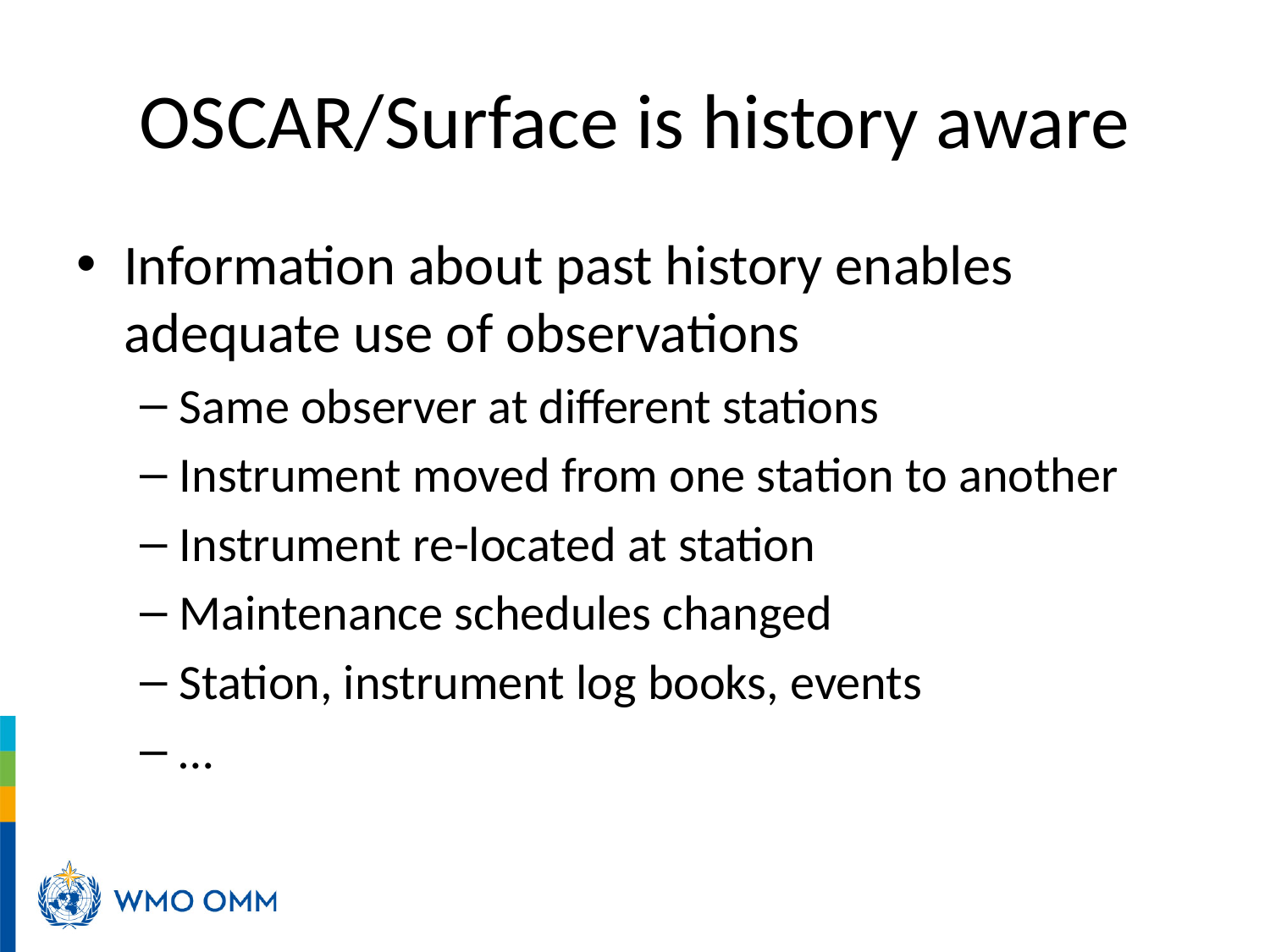

# OSCAR/Surface is history aware
Information about past history enables adequate use of observations
Same observer at different stations
Instrument moved from one station to another
Instrument re-located at station
Maintenance schedules changed
Station, instrument log books, events
…